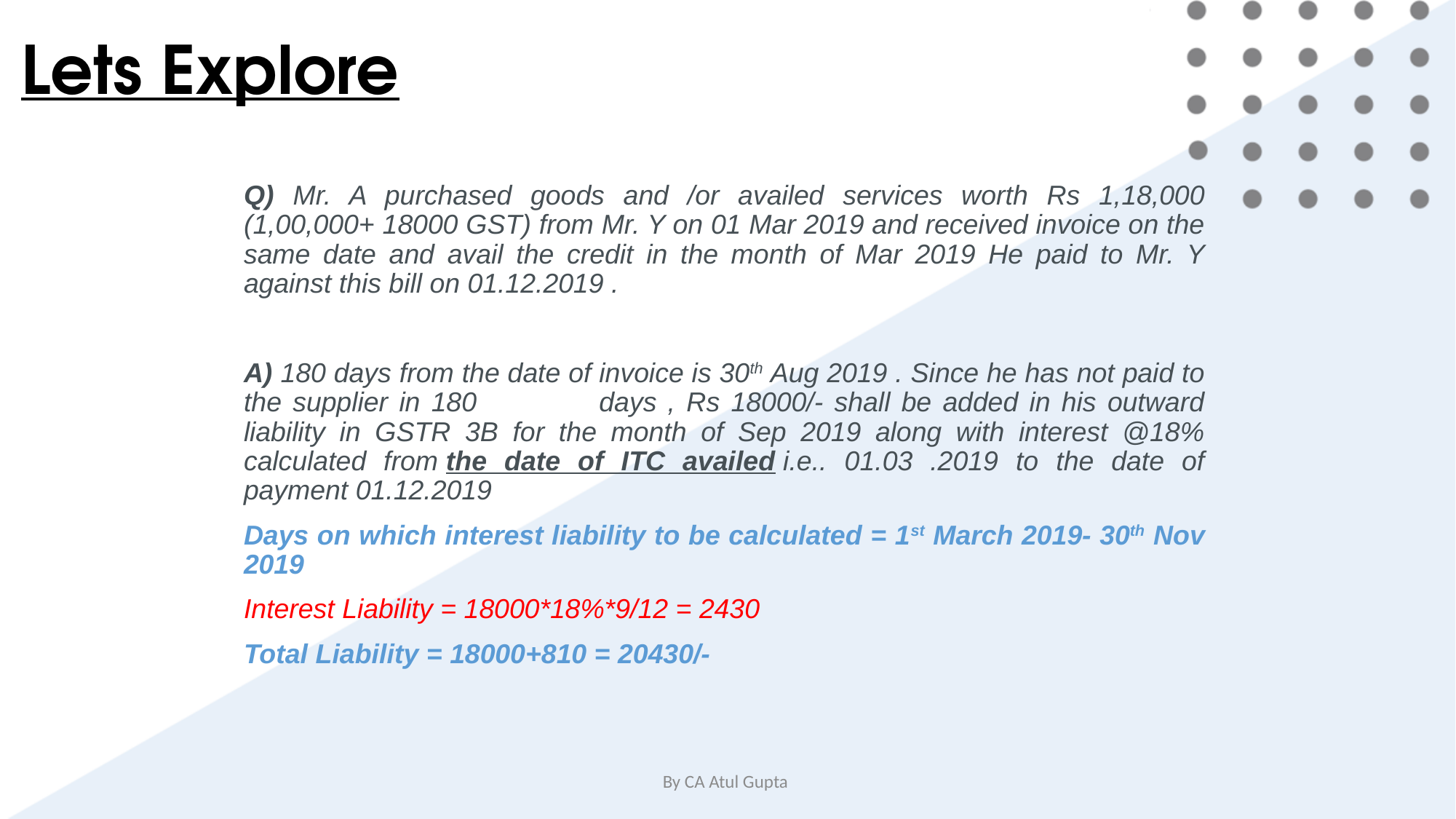

# Lets Explore
Q) Mr. A purchased goods and /or availed services worth Rs 1,18,000 (1,00,000+ 18000 GST) from Mr. Y on 01 Mar 2019 and received invoice on the same date and avail the credit in the month of Mar 2019 He paid to Mr. Y against this bill on 01.12.2019 .

A) 180 days from the date of invoice is 30th Aug 2019 . Since he has not paid to the supplier in 180           days , Rs 18000/- shall be added in his outward liability in GSTR 3B for the month of Sep 2019 along with interest @18% calculated from the date of ITC availed i.e.. 01.03 .2019 to the date of payment 01.12.2019
Days on which interest liability to be calculated = 1st March 2019- 30th Nov 2019
Interest Liability = 18000*18%*9/12 = 2430
Total Liability = 18000+810 = 20430/-

By CA Atul Gupta